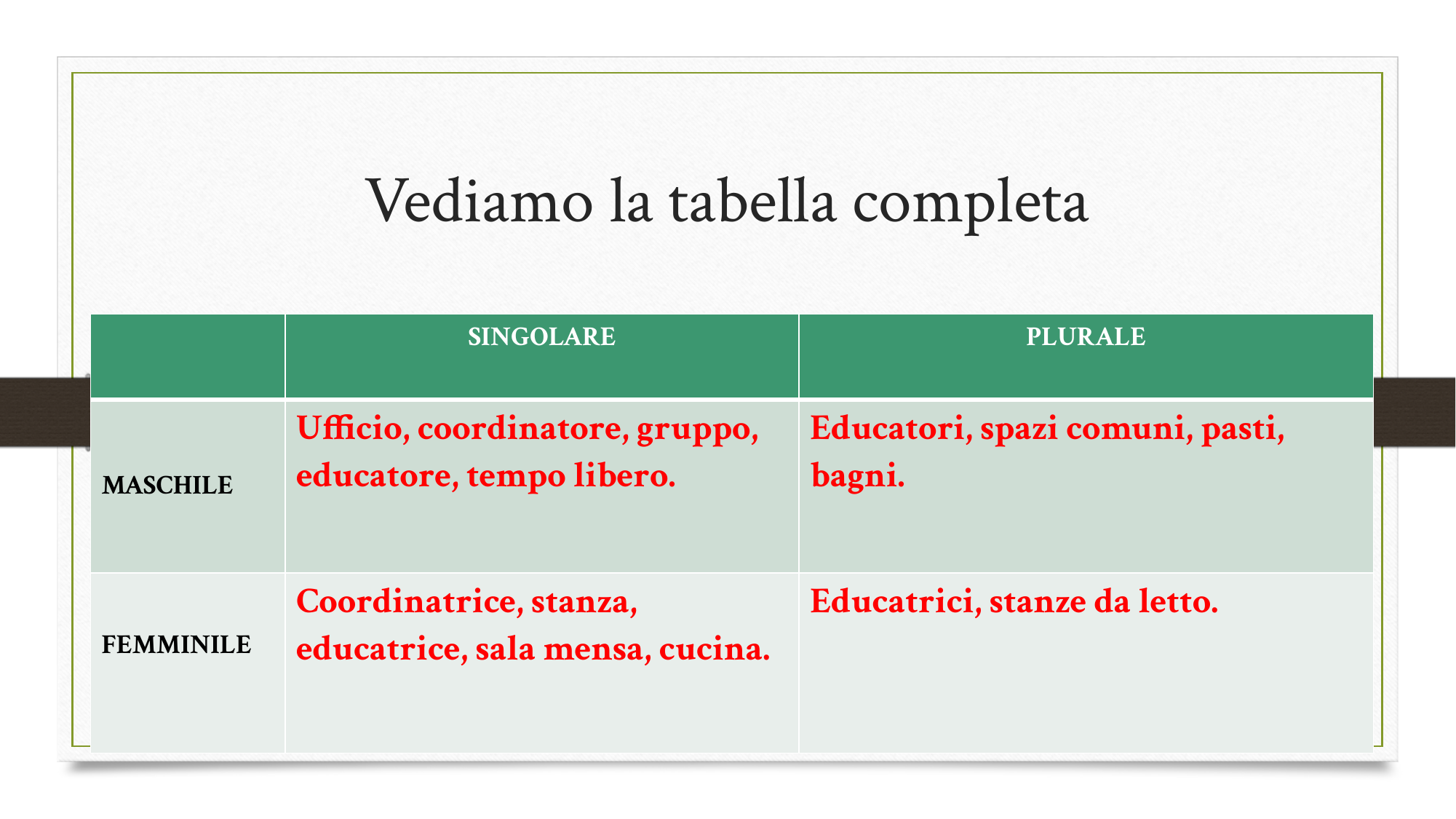

# Vediamo la tabella completa
|  | SINGOLARE | PLURALE |
| --- | --- | --- |
| MASCHILE | Ufficio, coordinatore, gruppo, educatore, tempo libero. | Educatori, spazi comuni, pasti, bagni. |
| FEMMINILE | Coordinatrice, stanza, educatrice, sala mensa, cucina. | Educatrici, stanze da letto. |